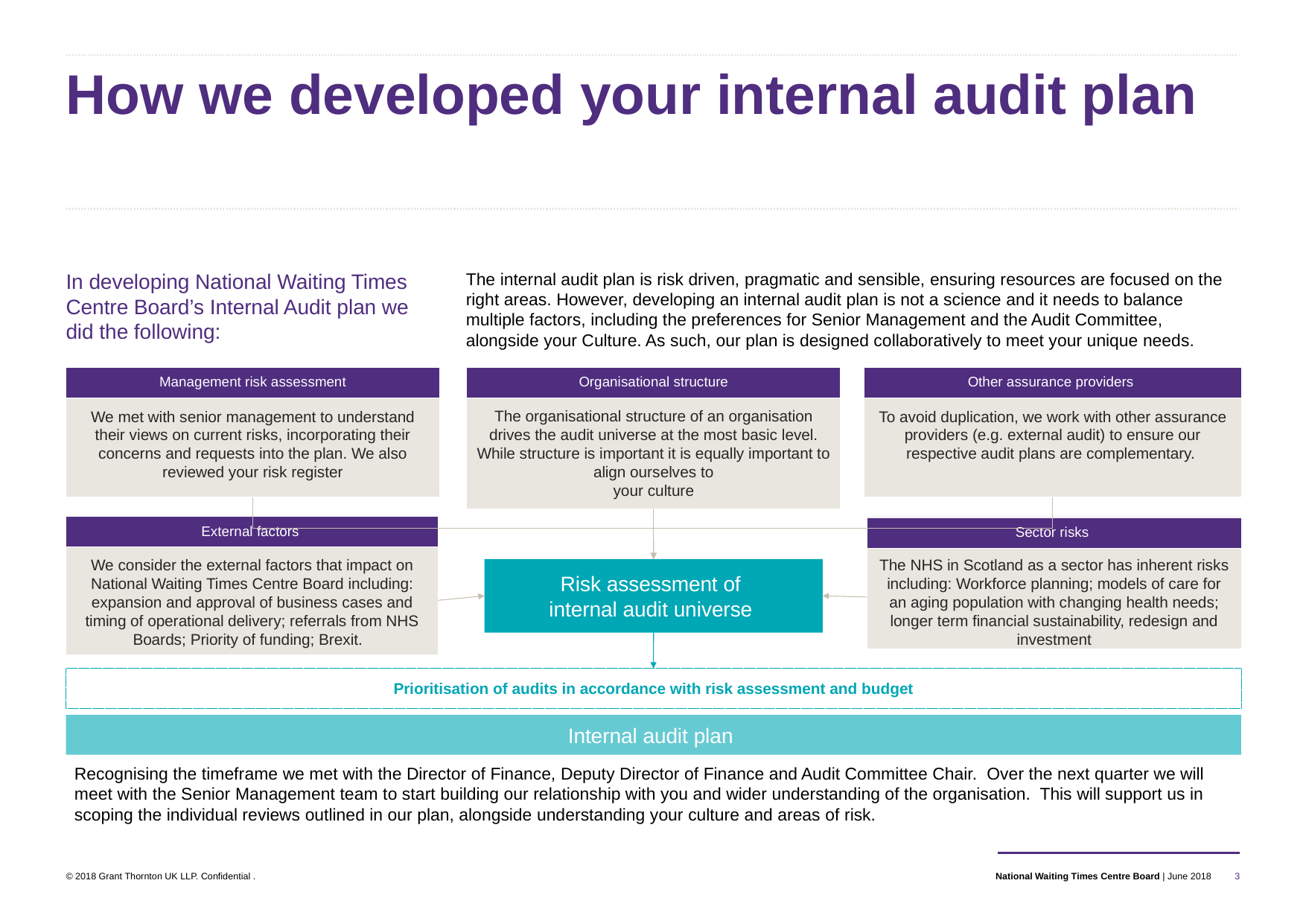

# How we developed your internal audit plan
The internal audit plan is risk driven, pragmatic and sensible, ensuring resources are focused on the right areas. However, developing an internal audit plan is not a science and it needs to balance multiple factors, including the preferences for Senior Management and the Audit Committee, alongside your Culture. As such, our plan is designed collaboratively to meet your unique needs.
In developing National Waiting Times Centre Board’s Internal Audit plan we did the following:
Management risk assessment
We met with senior management to understand their views on current risks, incorporating their concerns and requests into the plan. We also reviewed your risk register
Organisational structure
The organisational structure of an organisation drives the audit universe at the most basic level. While structure is important it is equally important to align ourselves to
your culture
Other assurance providers
To avoid duplication, we work with other assurance providers (e.g. external audit) to ensure our respective audit plans are complementary.
External factors
We consider the external factors that impact on National Waiting Times Centre Board including: expansion and approval of business cases and timing of operational delivery; referrals from NHS Boards; Priority of funding; Brexit.
Sector risks
The NHS in Scotland as a sector has inherent risks including: Workforce planning; models of care for an aging population with changing health needs; longer term financial sustainability, redesign and investment
Risk assessment of
internal audit universe
Prioritisation of audits in accordance with risk assessment and budget
Internal audit plan
Recognising the timeframe we met with the Director of Finance, Deputy Director of Finance and Audit Committee Chair.  Over the next quarter we will meet with the Senior Management team to start building our relationship with you and wider understanding of the organisation.  This will support us in scoping the individual reviews outlined in our plan, alongside understanding your culture and areas of risk.
3